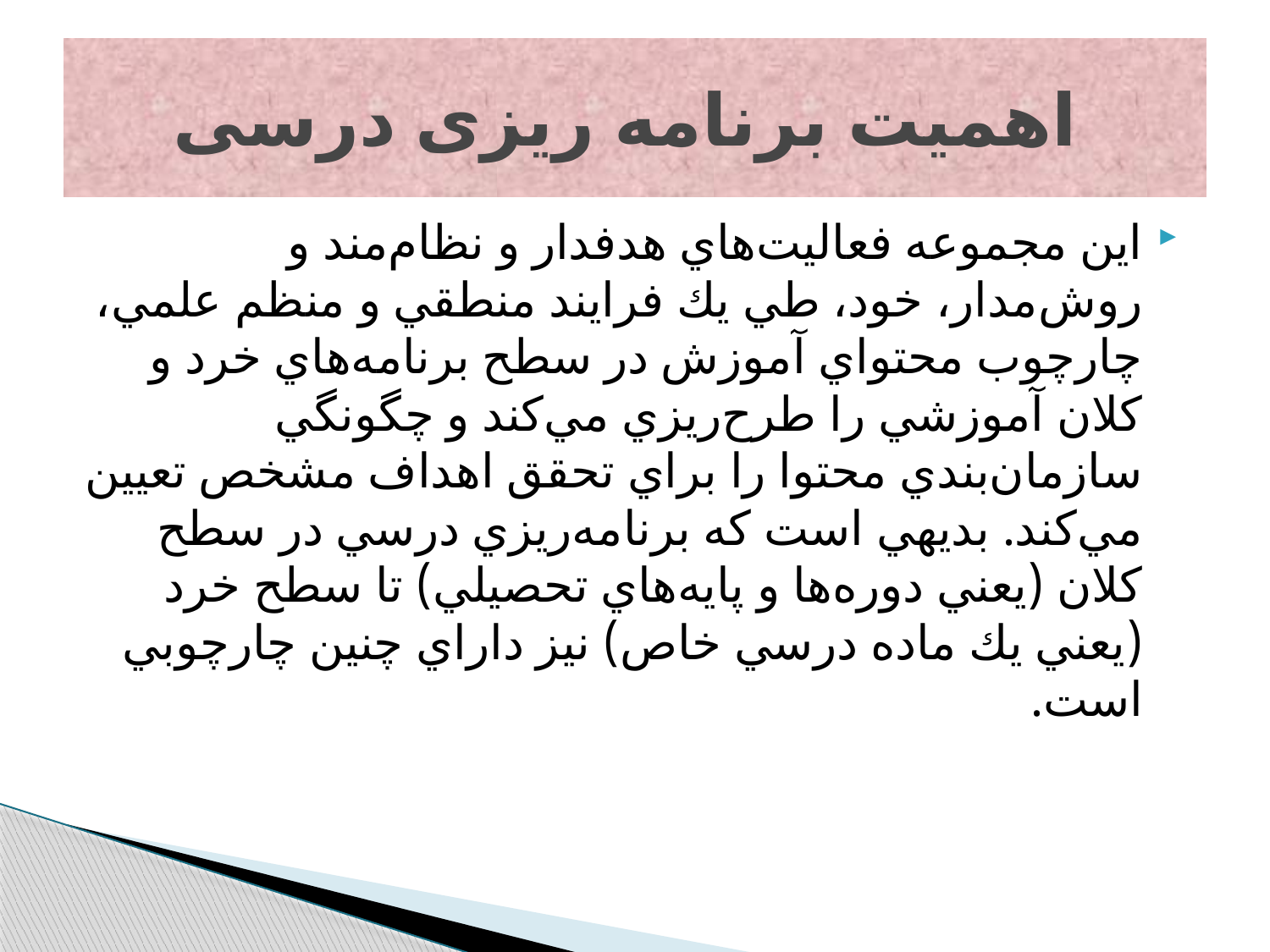

# اهمیت برنامه ریزی درسی
اين مجموعه فعاليت‌هاي هدفدار و نظام‌مند و روش‌مدار، خود، طي يك فرايند منطقي و منظم علمي، چارچوب محتواي آموزش در سطح برنامه‌هاي خرد و كلان آموزشي را طرح‌ريزي مي‌كند و چگونگي سازمان‌بندي محتوا را براي تحقق اهداف مشخص تعيين مي‌كند. بديهي است كه برنامه‌ريزي درسي در سطح كلان (يعني دوره‌ها و پايه‌هاي تحصيلي) تا سطح خرد (يعني يك ماده درسي خاص) نيز داراي چنين چارچوبي است.